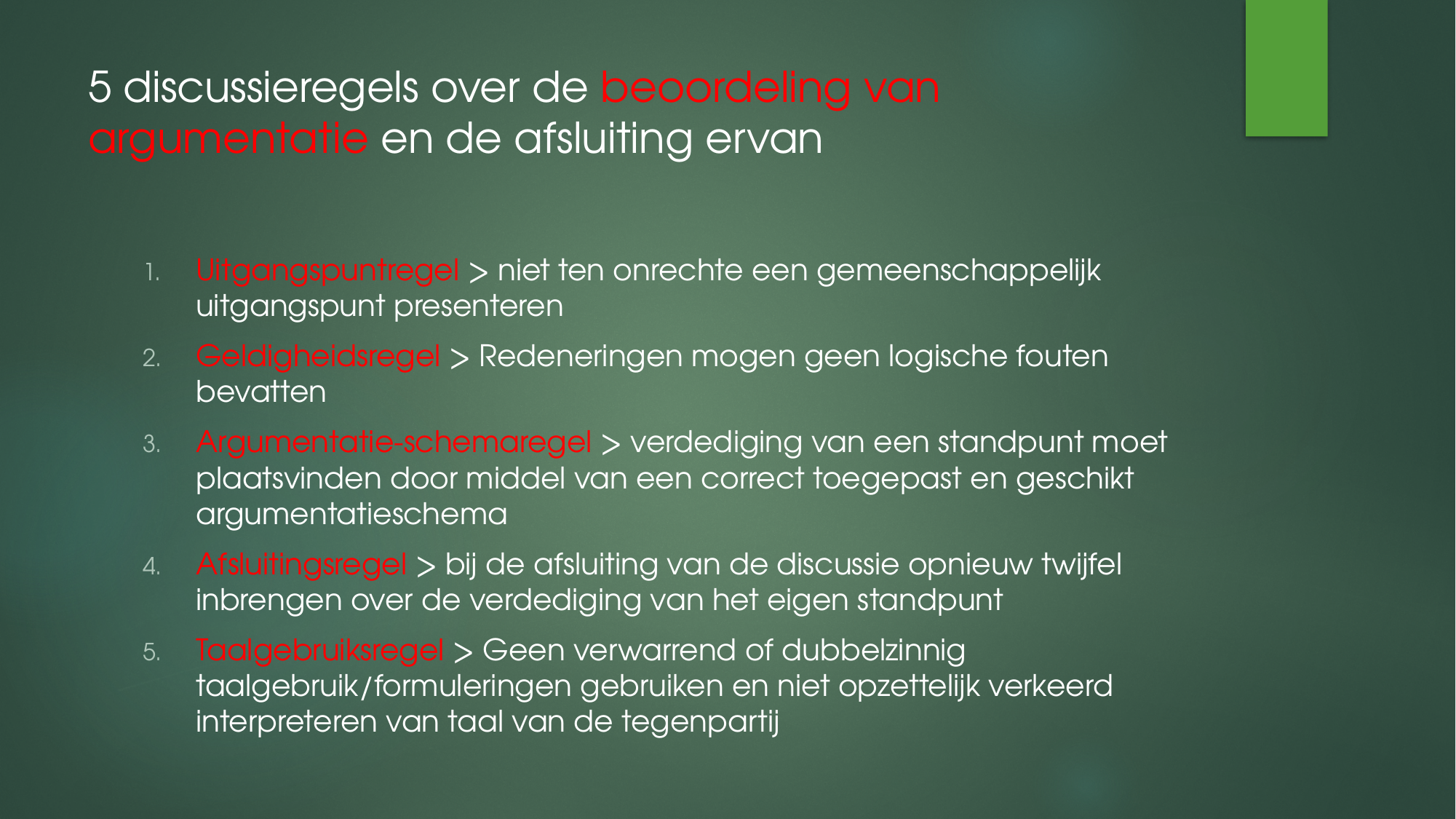

# 5 discussieregels over de beoordeling van argumentatie en de afsluiting ervan
Uitgangspuntregel > niet ten onrechte een gemeenschappelijk uitgangspunt presenteren
Geldigheidsregel > Redeneringen mogen geen logische fouten bevatten
Argumentatie-schemaregel > verdediging van een standpunt moet plaatsvinden door middel van een correct toegepast en geschikt argumentatieschema
Afsluitingsregel > bij de afsluiting van de discussie opnieuw twijfel inbrengen over de verdediging van het eigen standpunt
Taalgebruiksregel > Geen verwarrend of dubbelzinnig taalgebruik/formuleringen gebruiken en niet opzettelijk verkeerd interpreteren van taal van de tegenpartij